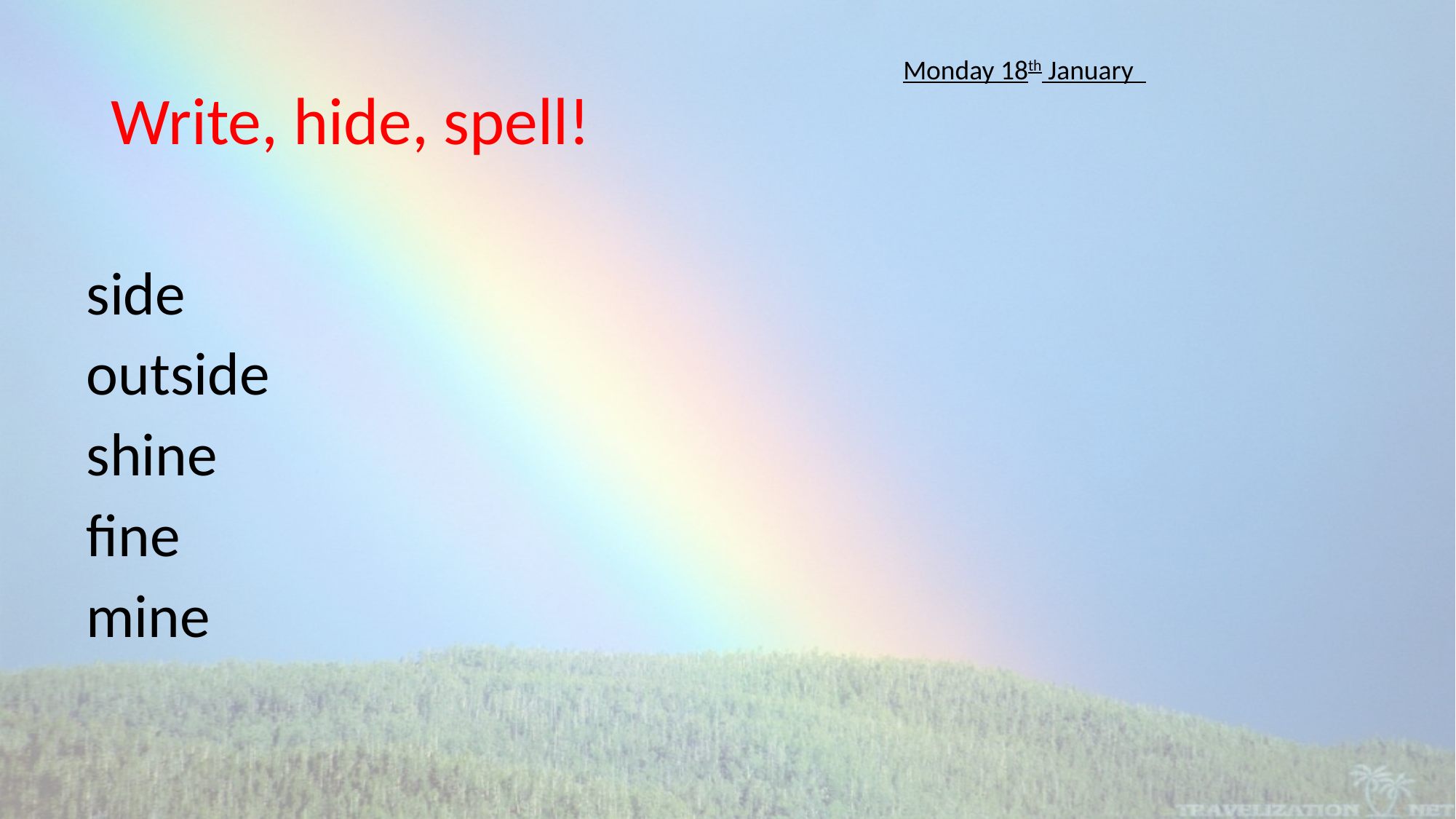

# Write, hide, spell!
Monday 18th January

side
outside
shine
fine
mine